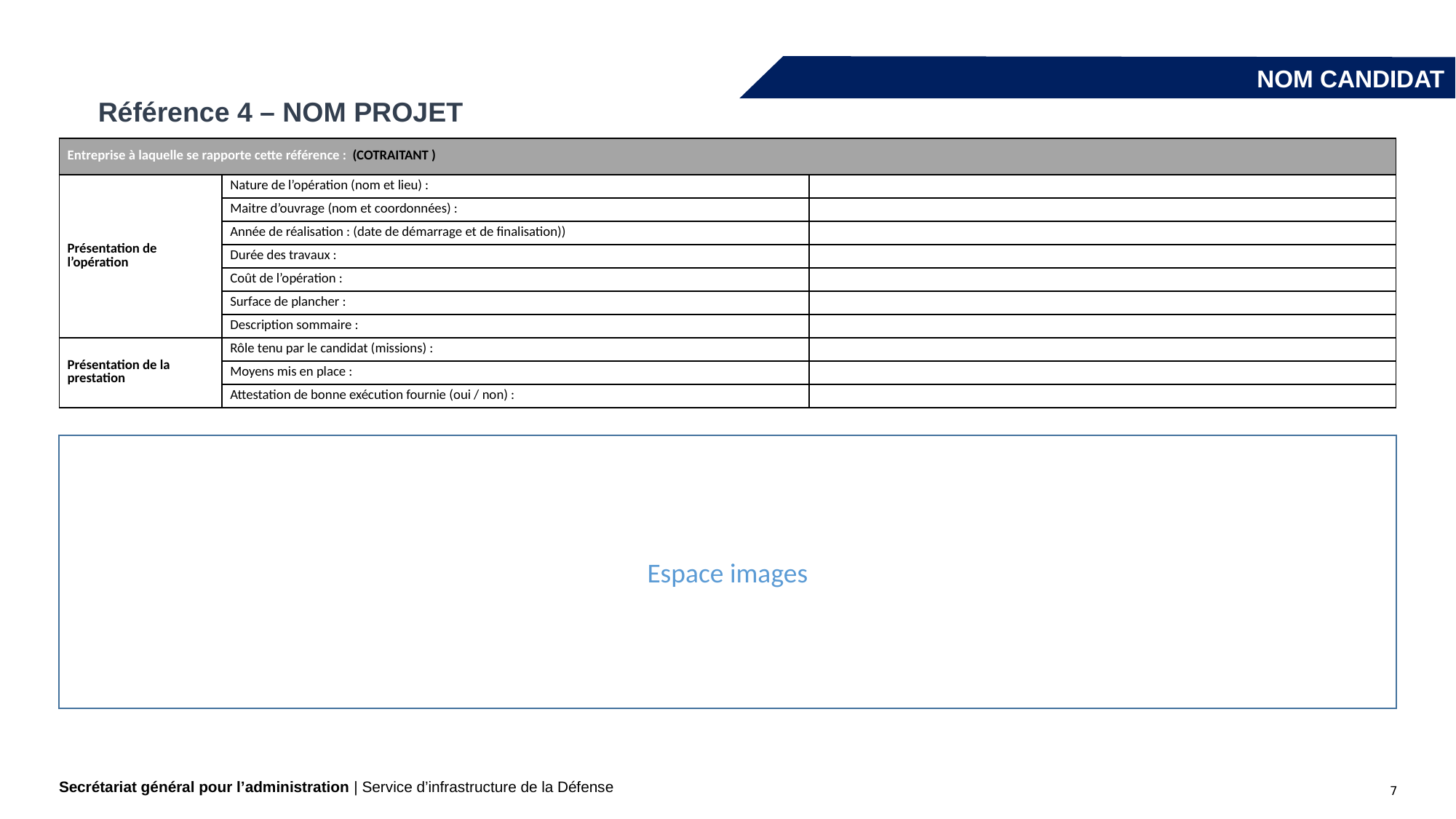

NOM CANDIDAT
Référence 4 – NOM PROJET
| Entreprise à laquelle se rapporte cette référence : (COTRAITANT ) |  |  |
| --- | --- | --- |
| Présentation de l’opération | Nature de l’opération (nom et lieu) : |  |
|  | Maitre d’ouvrage (nom et coordonnées) : |  |
|  | Année de réalisation : (date de démarrage et de finalisation)) |  |
|  | Durée des travaux : |  |
|  | Coût de l’opération : |  |
|  | Surface de plancher : |  |
|  | Description sommaire : |  |
| Présentation de la prestation | Rôle tenu par le candidat (missions) : |  |
|  | Moyens mis en place : |  |
|  | Attestation de bonne exécution fournie (oui / non) : |  |
Espace images
7